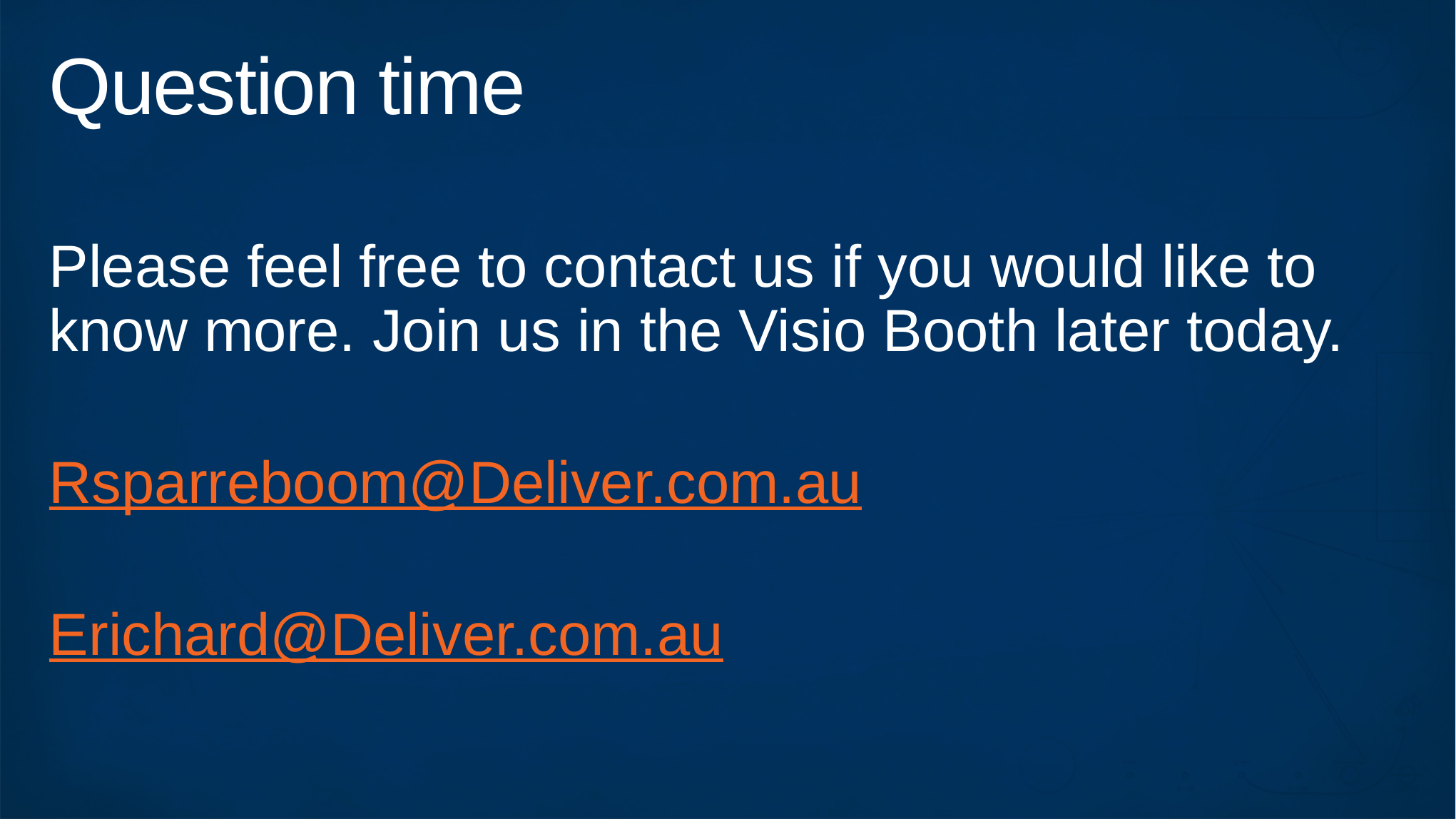

# Question time

Please feel free to contact us if you would like to know more. Join us in the Visio Booth later today.

Rsparreboom@Deliver.com.au

Erichard@Deliver.com.au